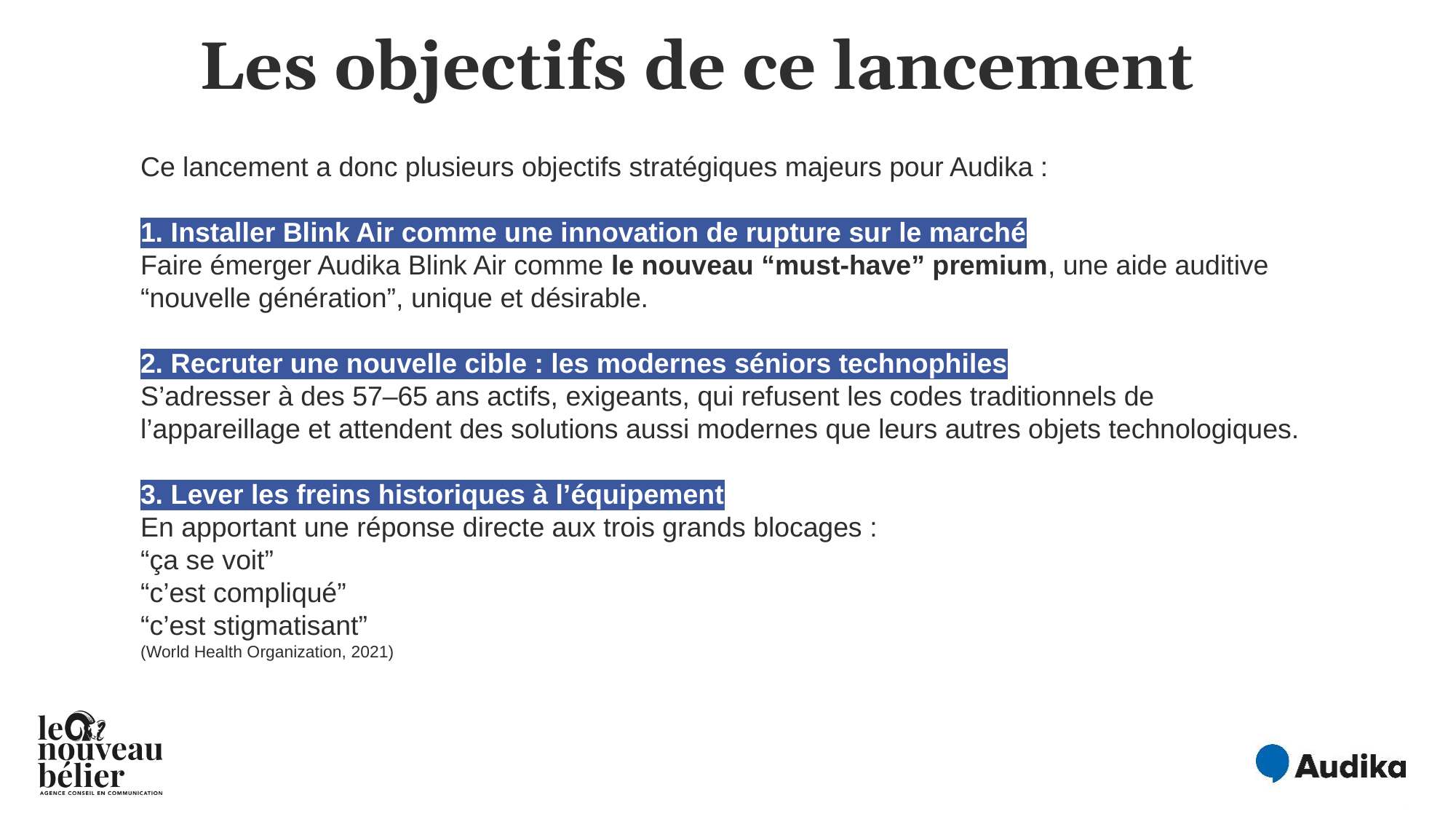

Les objectifs de ce lancement
Ce lancement a donc plusieurs objectifs stratégiques majeurs pour Audika :

1. Installer Blink Air comme une innovation de rupture sur le marché
Faire émerger Audika Blink Air comme le nouveau “must-have” premium, une aide auditive “nouvelle génération”, unique et désirable.

2. Recruter une nouvelle cible : les modernes séniors technophiles
S’adresser à des 57–65 ans actifs, exigeants, qui refusent les codes traditionnels de l’appareillage et attendent des solutions aussi modernes que leurs autres objets technologiques.
3. Lever les freins historiques à l’équipement
En apportant une réponse directe aux trois grands blocages :
“ça se voit”
“c’est compliqué”
“c’est stigmatisant”
(World Health Organization, 2021)